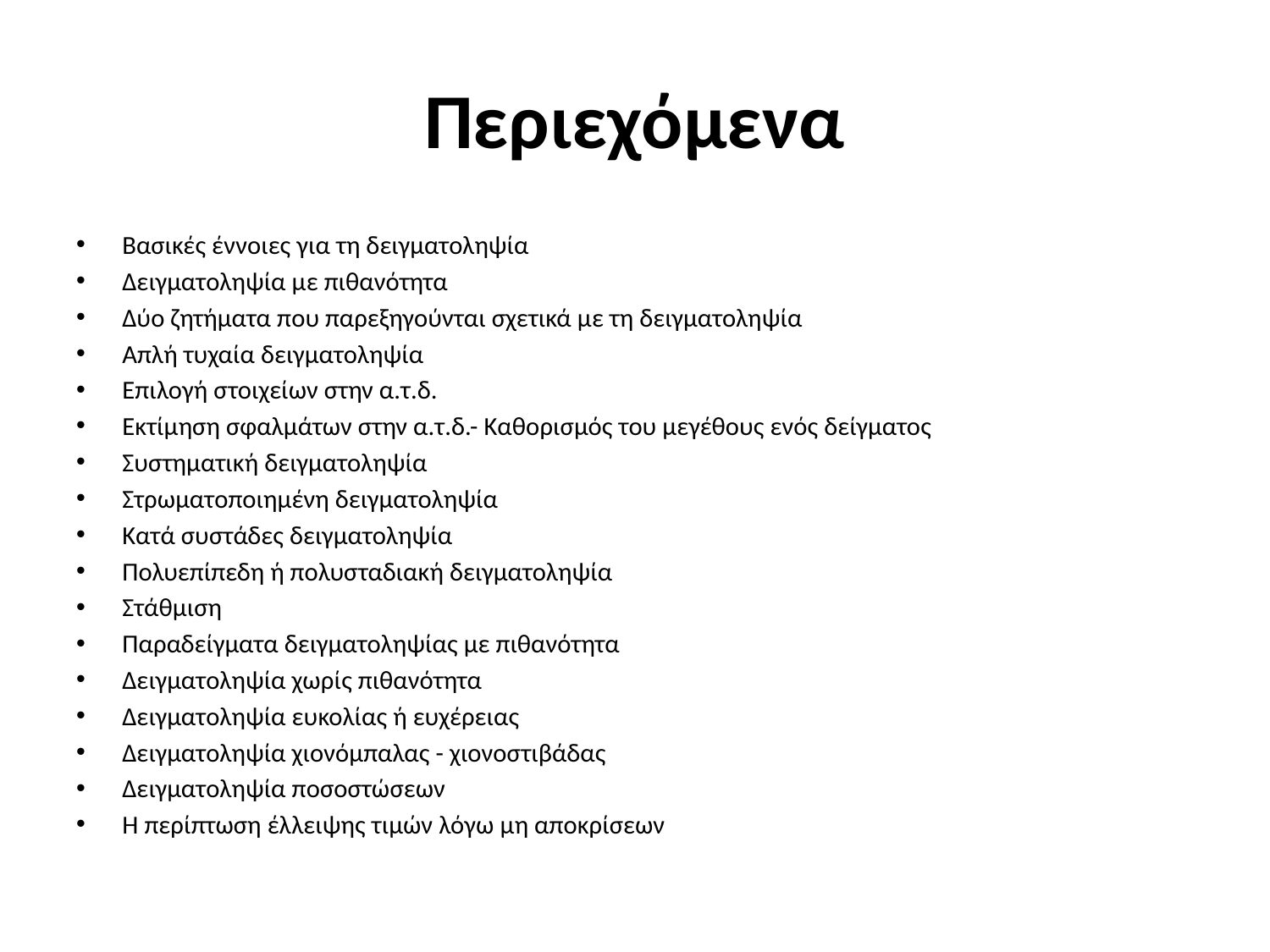

# Περιεχόμενα
Βασικές έννοιες για τη δειγματοληψία
Δειγματοληψία με πιθανότητα
Δύο ζητήματα που παρεξηγούνται σχετικά με τη δειγματοληψία
Απλή τυχαία δειγματοληψία
Επιλογή στοιχείων στην α.τ.δ.
Εκτίμηση σφαλμάτων στην α.τ.δ.- Καθορισμός του μεγέθους ενός δείγματος
Συστηματική δειγματοληψία
Στρωματοποιημένη δειγματοληψία
Κατά συστάδες δειγματοληψία
Πολυεπίπεδη ή πολυσταδιακή δειγματοληψία
Στάθμιση
Παραδείγματα δειγματοληψίας με πιθανότητα
Δειγματοληψία χωρίς πιθανότητα
Δειγματοληψία ευκολίας ή ευχέρειας
Δειγματοληψία χιονόμπαλας - χιονοστιβάδας
Δειγματοληψία ποσοστώσεων
Η περίπτωση έλλειψης τιμών λόγω μη αποκρίσεων